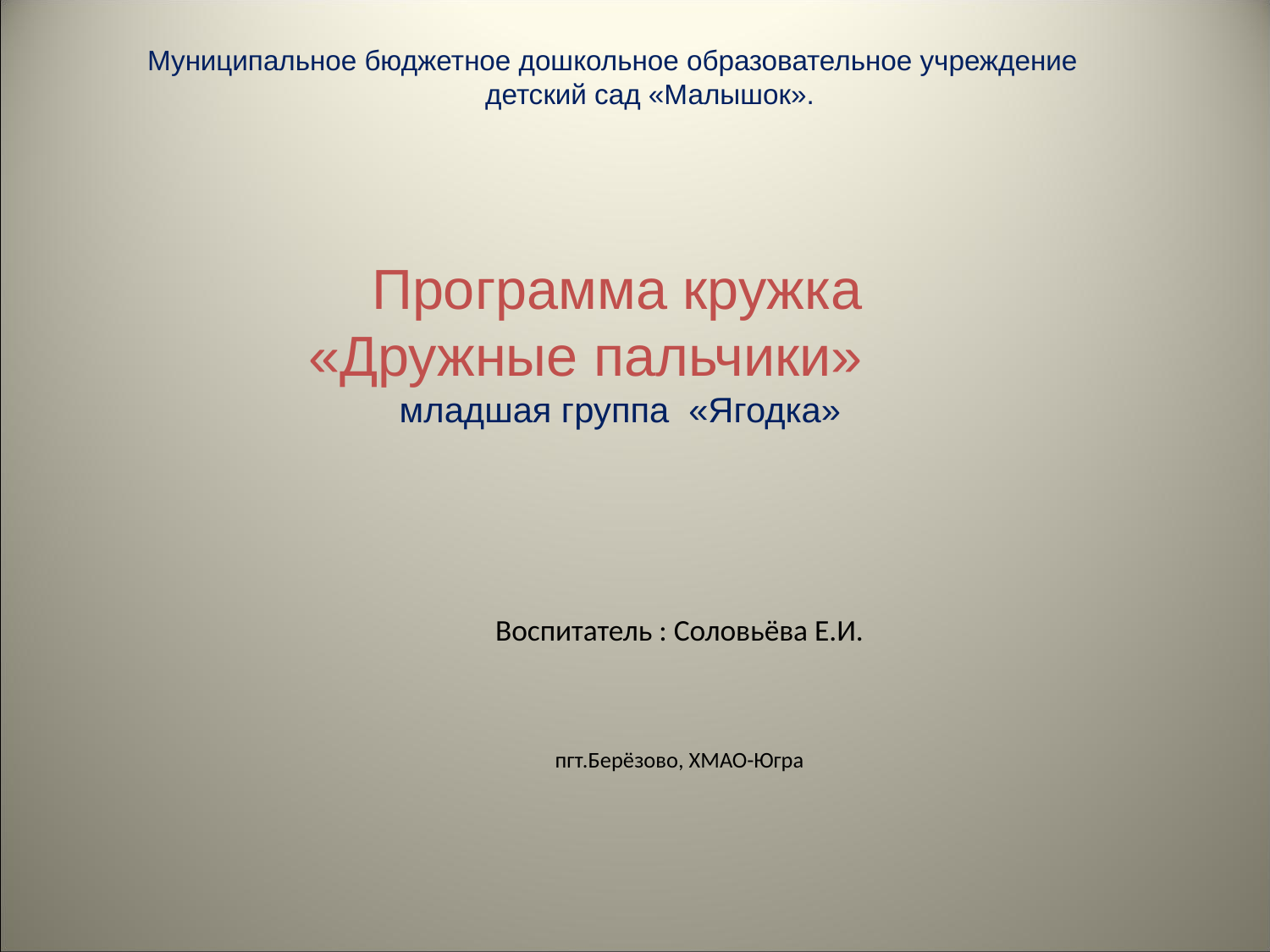

Муниципальное бюджетное дошкольное образовательное учреждение
детский сад «Малышок».

Программа кружка
«Дружные пальчики»
    младшая группа  «Ягодка»
Воспитатель : Соловьёва Е.И.

пгт.Берёзово, ХМАО-Югра